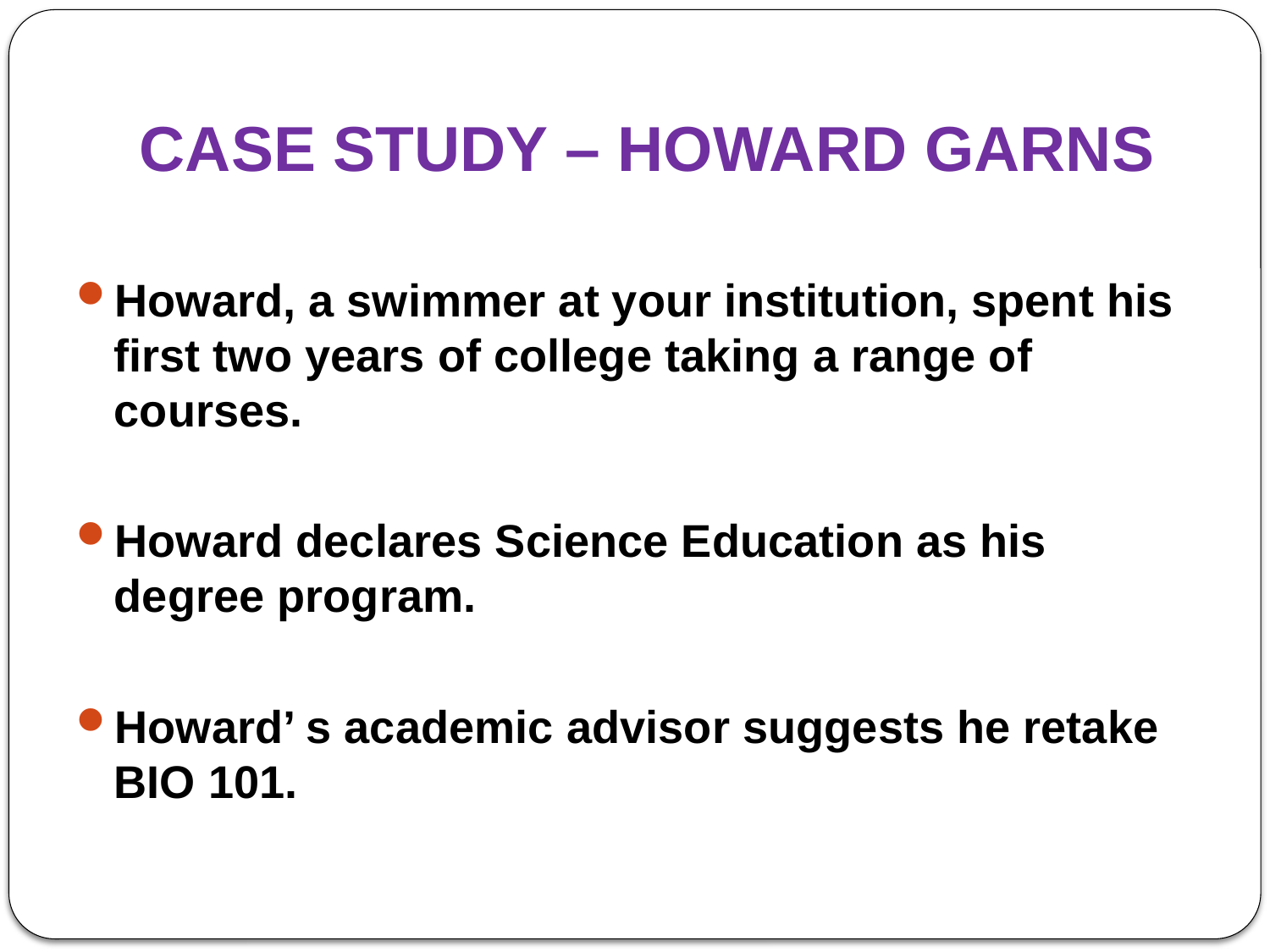

# CASE STUDY – HOWARD GARNS
Howard, a swimmer at your institution, spent his first two years of college taking a range of courses.

Howard declares Science Education as his degree program.

Howard’ s academic advisor suggests he retake BIO 101.